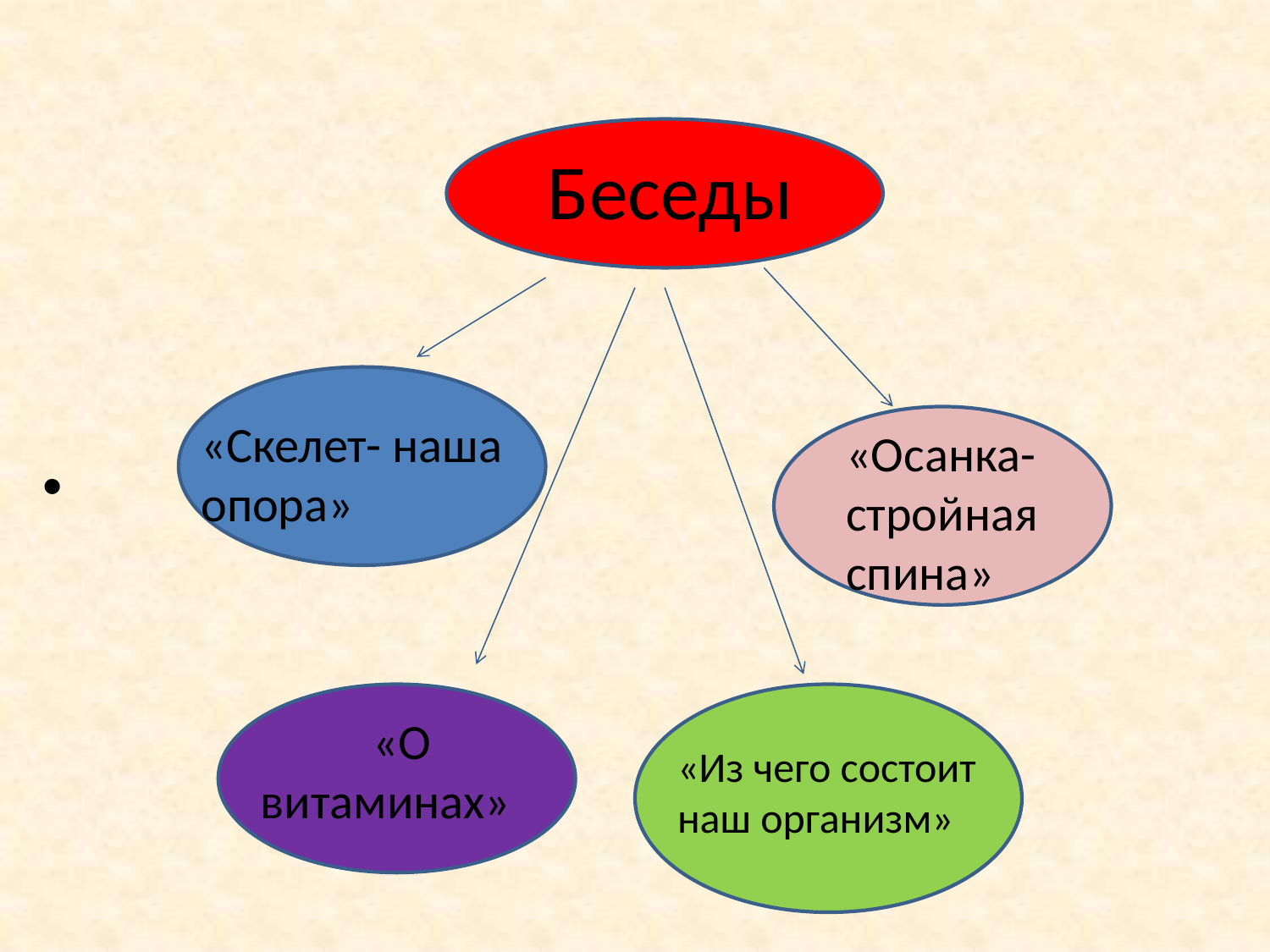

# Беседы

«Скелет- наша опора»

«Осанка- стройная спина»

          «О витаминах»
«Из чего состоит наш организм»